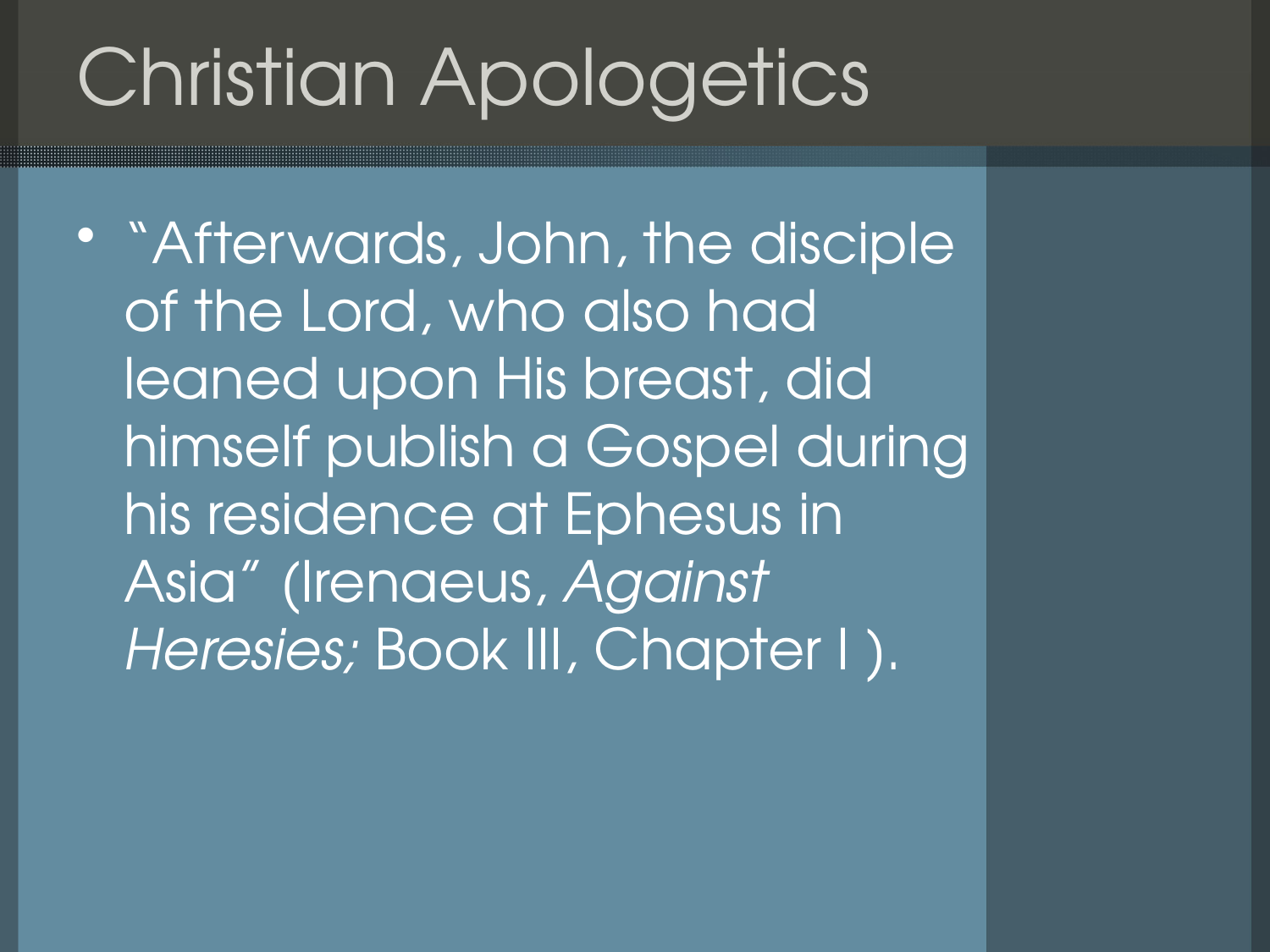

# Christian Apologetics
“Afterwards, John, the disciple of the Lord, who also had leaned upon His breast, did himself publish a Gospel during his residence at Ephesus in Asia” (Irenaeus, Against Heresies; Book III, Chapter I ).